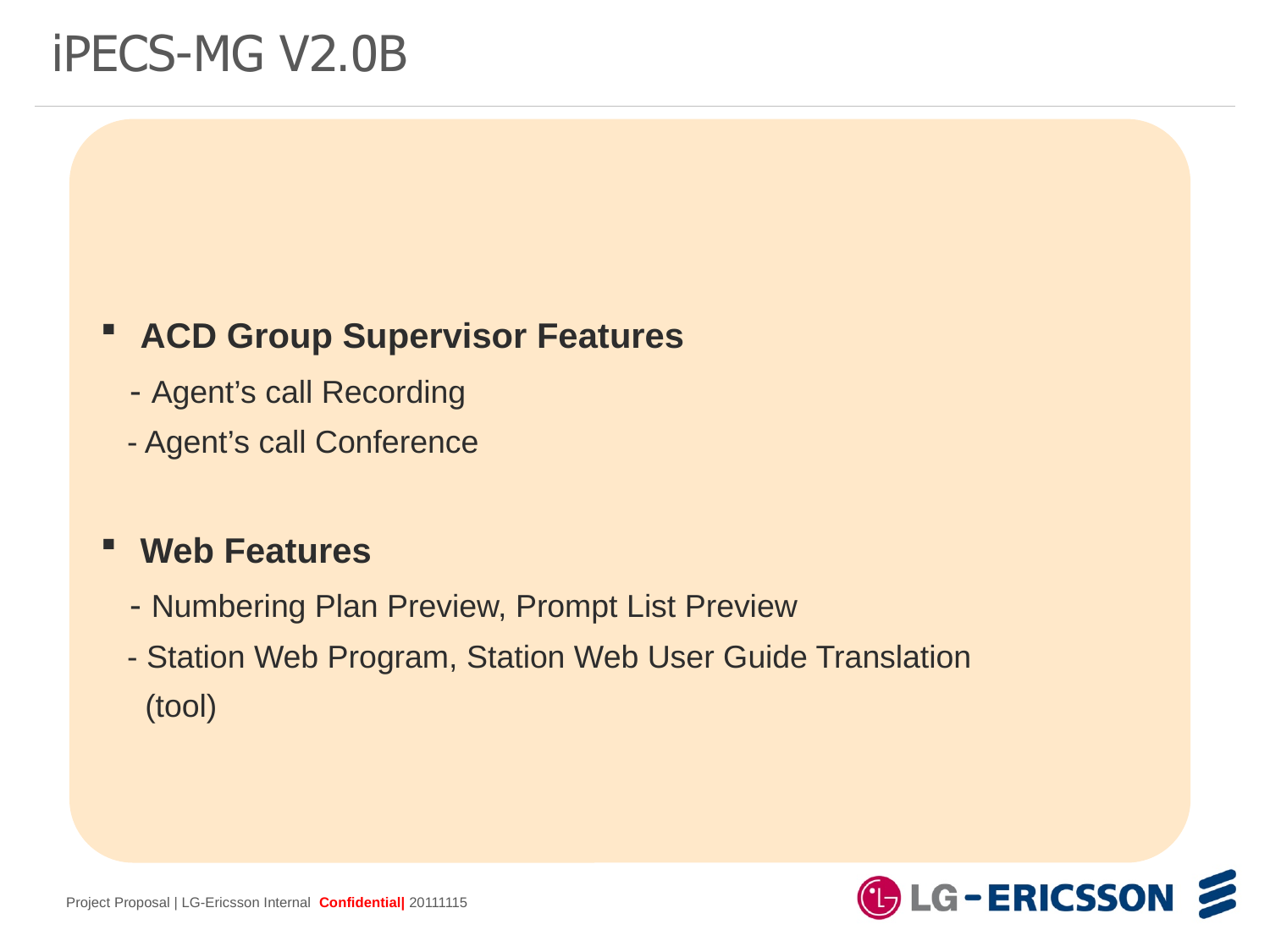

iPECS-MG V2.0B

 ACD Group Supervisor Features
   - Agent’s call Recording
   - Agent’s call Conference

 Web Features
   - Numbering Plan Preview, Prompt List Preview
   - Station Web Program, Station Web User Guide Translation
     (tool)